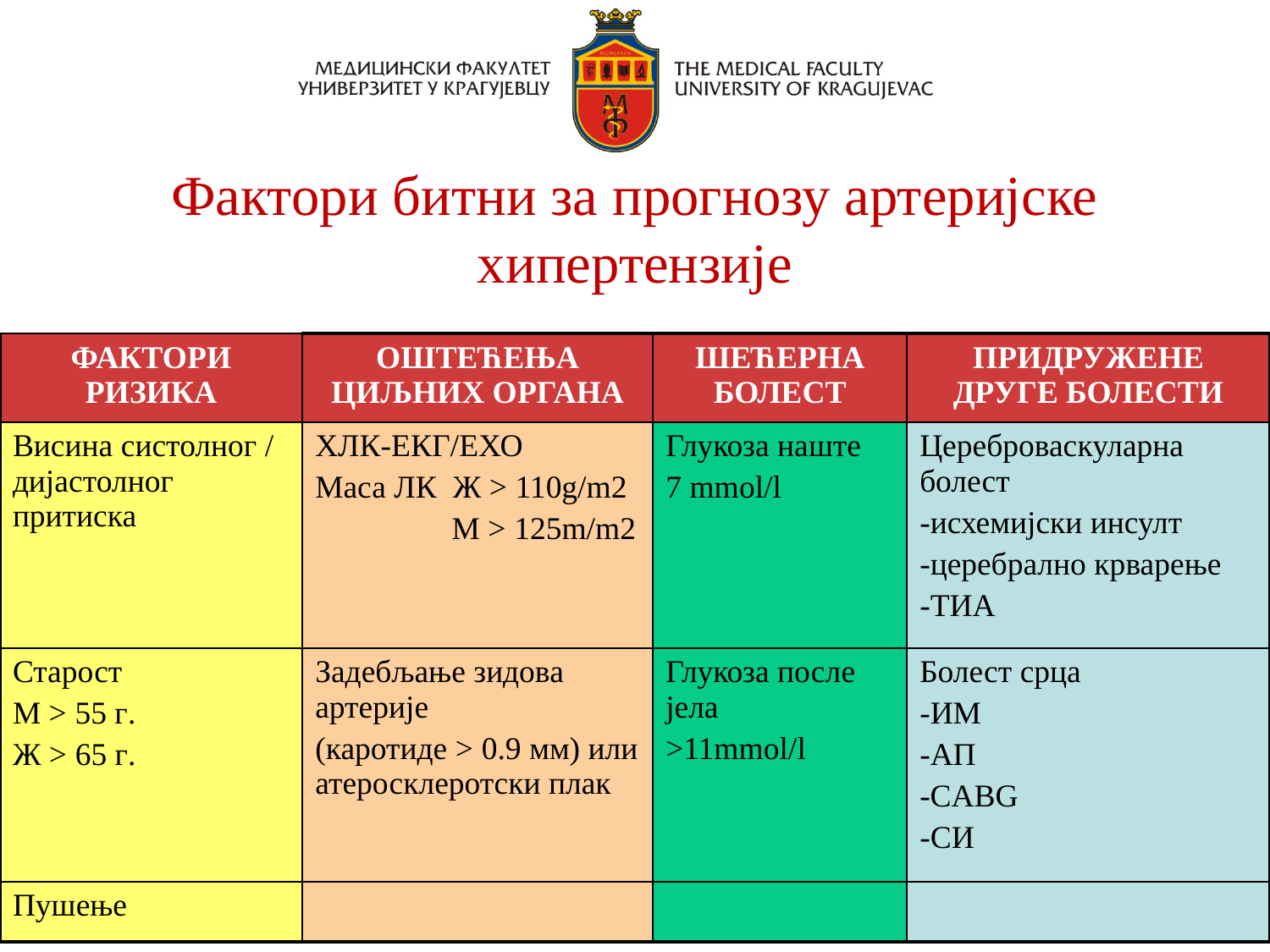

# Фактори битни за прогнозу артеријске хипертензије
| ФАКТОРИ РИЗИКА | ОШТЕЋЕЊА ЦИЉНИХ ОРГАНА | ШЕЋЕРНА БОЛЕСТ | ПРИДРУЖЕНЕ ДРУГЕ БОЛЕСТИ |
| --- | --- | --- | --- |
| Висина систолног / дијастолног притиска | ХЛК-ЕКГ/ЕХО Маса ЛК Ж > 110g/m2 M > 125m/m2 | Глукоза наште 7 mmol/l | Цереброваскуларна болест -исхемијски инсулт -церебрално крварење -ТИА |
| Старост M > 55 г. Ж > 65 г. | Задебљање зидова артерије (каротиде > 0.9 мм) или атеросклеротски плак | Глукоза после јела >11mmol/l | Болест срца -ИМ -АП -CABG -СИ |
| Пушење |  |  |  |